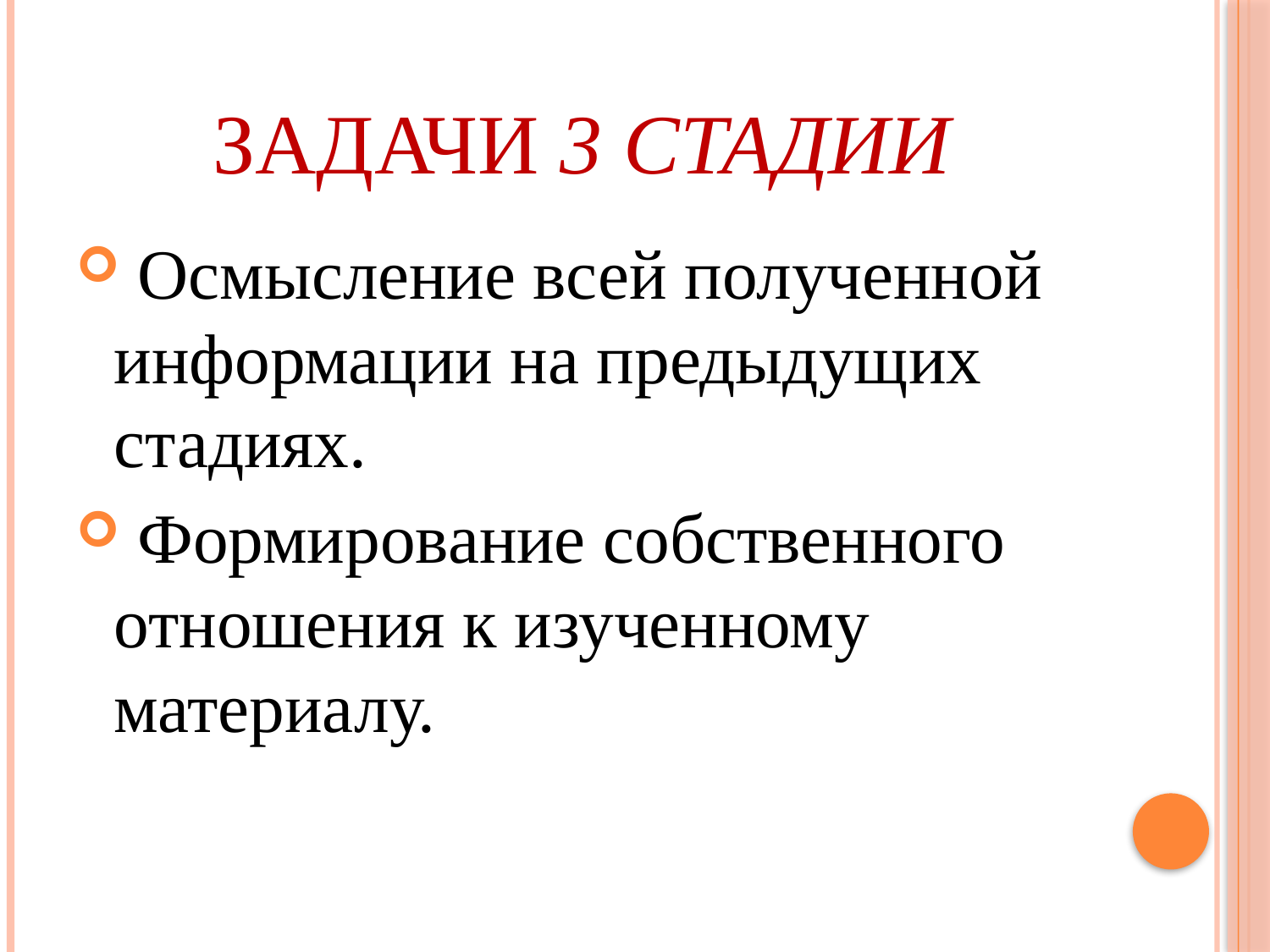

# ЗАДАЧИ 3 стадии
 Осмысление всей полученной информации на предыдущих стадиях.
 Формирование собственного отношения к изученному материалу.